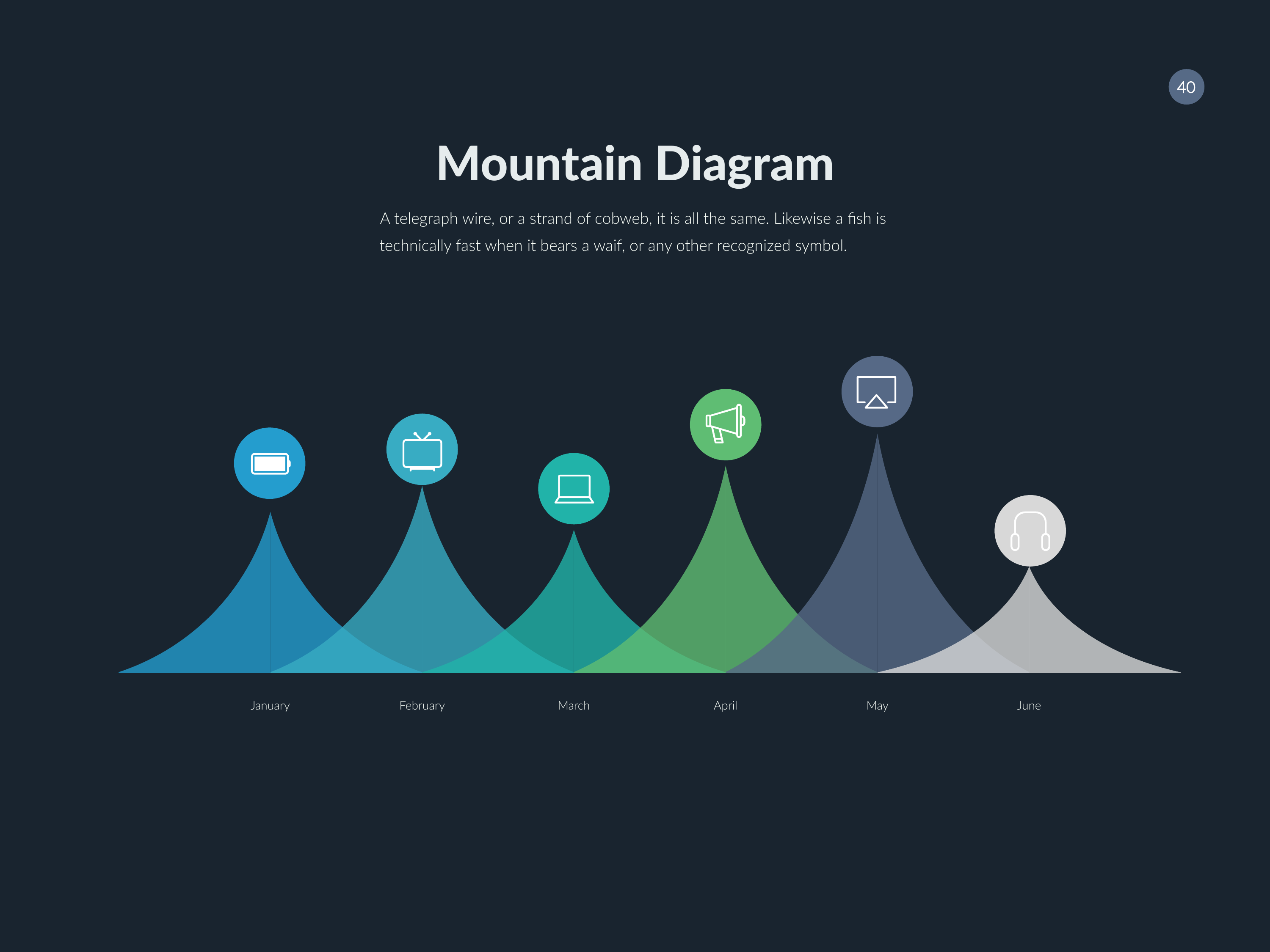

Mountain Diagram

A telegraph wire, or a strand of cobweb, it is all the same. Likewise a fish is technically fast when it bears a waif, or any other recognized symbol.

January
March
April
May
June
February